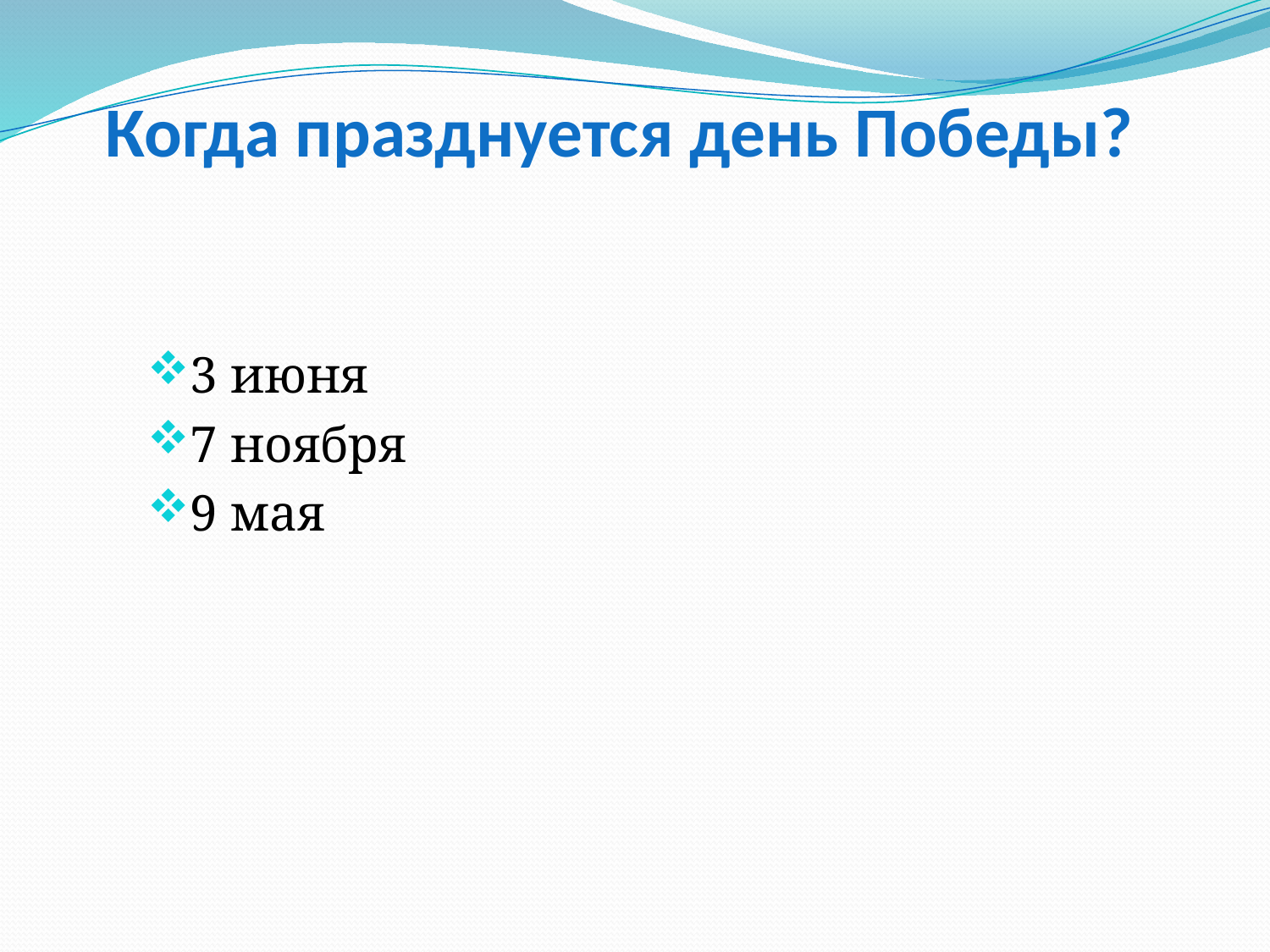

# Когда празднуется день Победы?

3 июня
7 ноября
9 мая